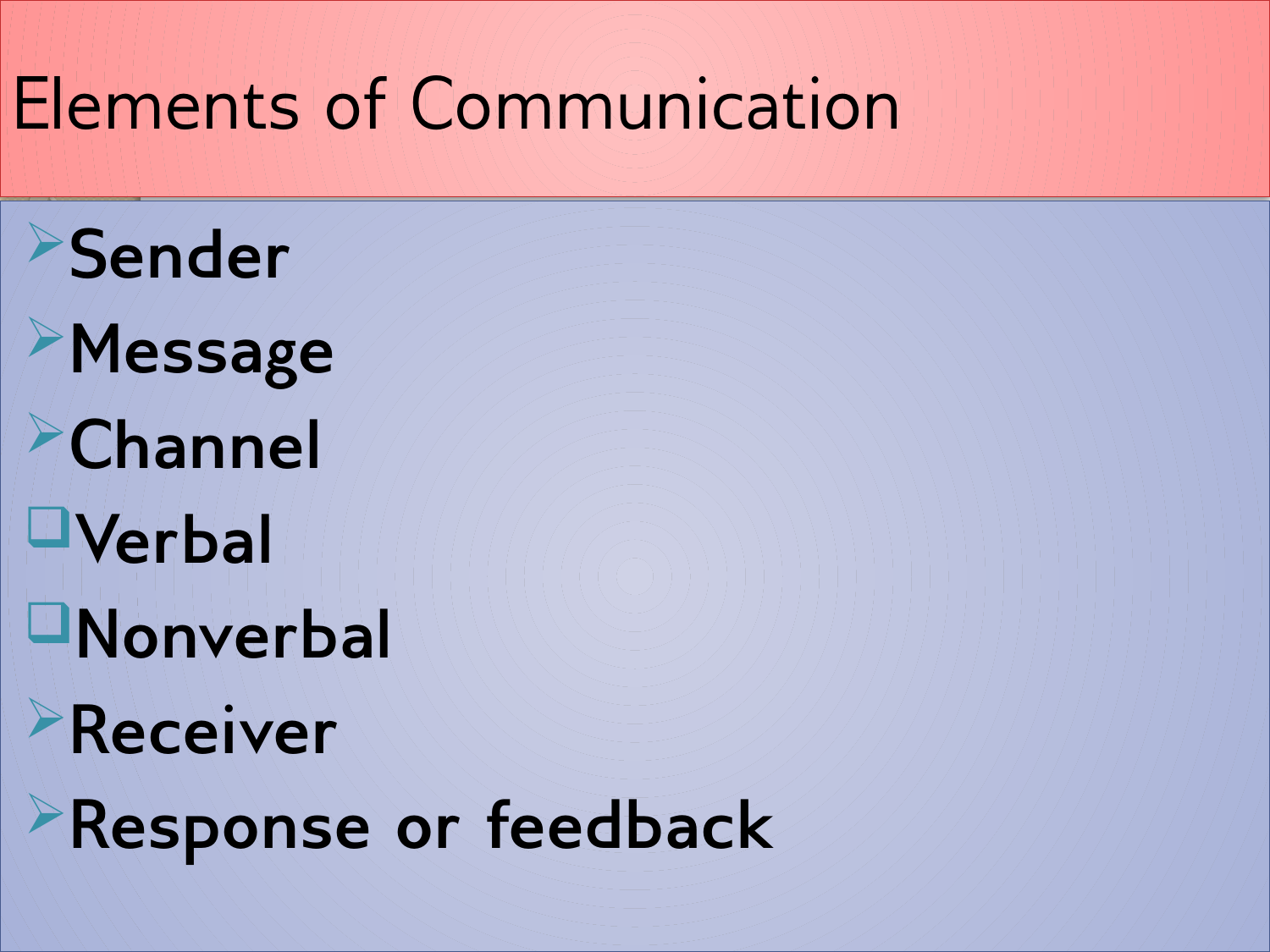

# Elements of Communication
Sender
Message
Channel
Verbal
Nonverbal
Receiver
Response or feedback